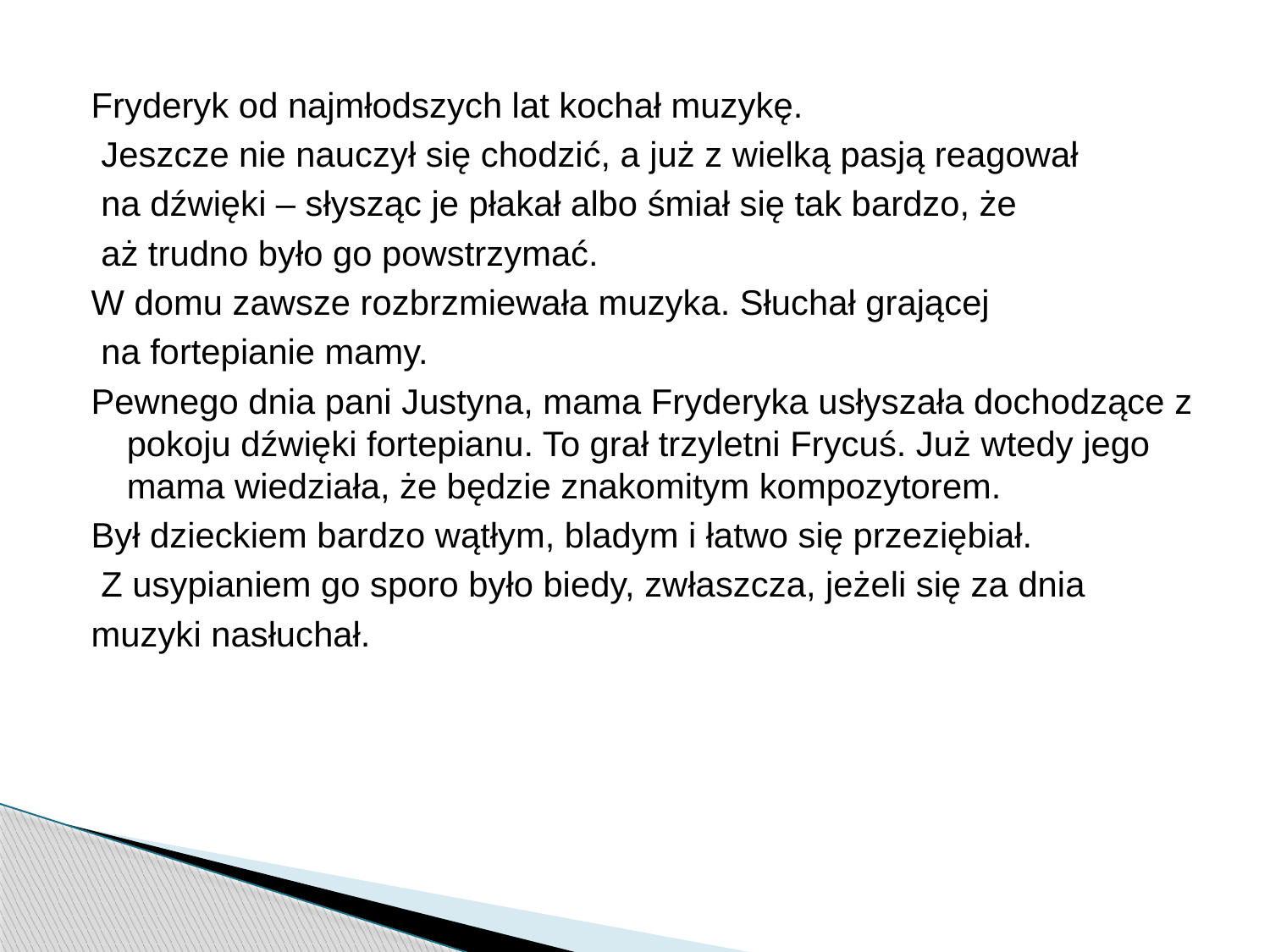

#
Fryderyk od najmłodszych lat kochał muzykę.
 Jeszcze nie nauczył się chodzić, a już z wielką pasją reagował
 na dźwięki – słysząc je płakał albo śmiał się tak bardzo, że
 aż trudno było go powstrzymać.
W domu zawsze rozbrzmiewała muzyka. Słuchał grającej
 na fortepianie mamy.
Pewnego dnia pani Justyna, mama Fryderyka usłyszała dochodzące z pokoju dźwięki fortepianu. To grał trzyletni Frycuś. Już wtedy jego mama wiedziała, że będzie znakomitym kompozytorem.
Był dzieckiem bardzo wątłym, bladym i łatwo się przeziębiał.
 Z usypianiem go sporo było biedy, zwłaszcza, jeżeli się za dnia
muzyki nasłuchał.